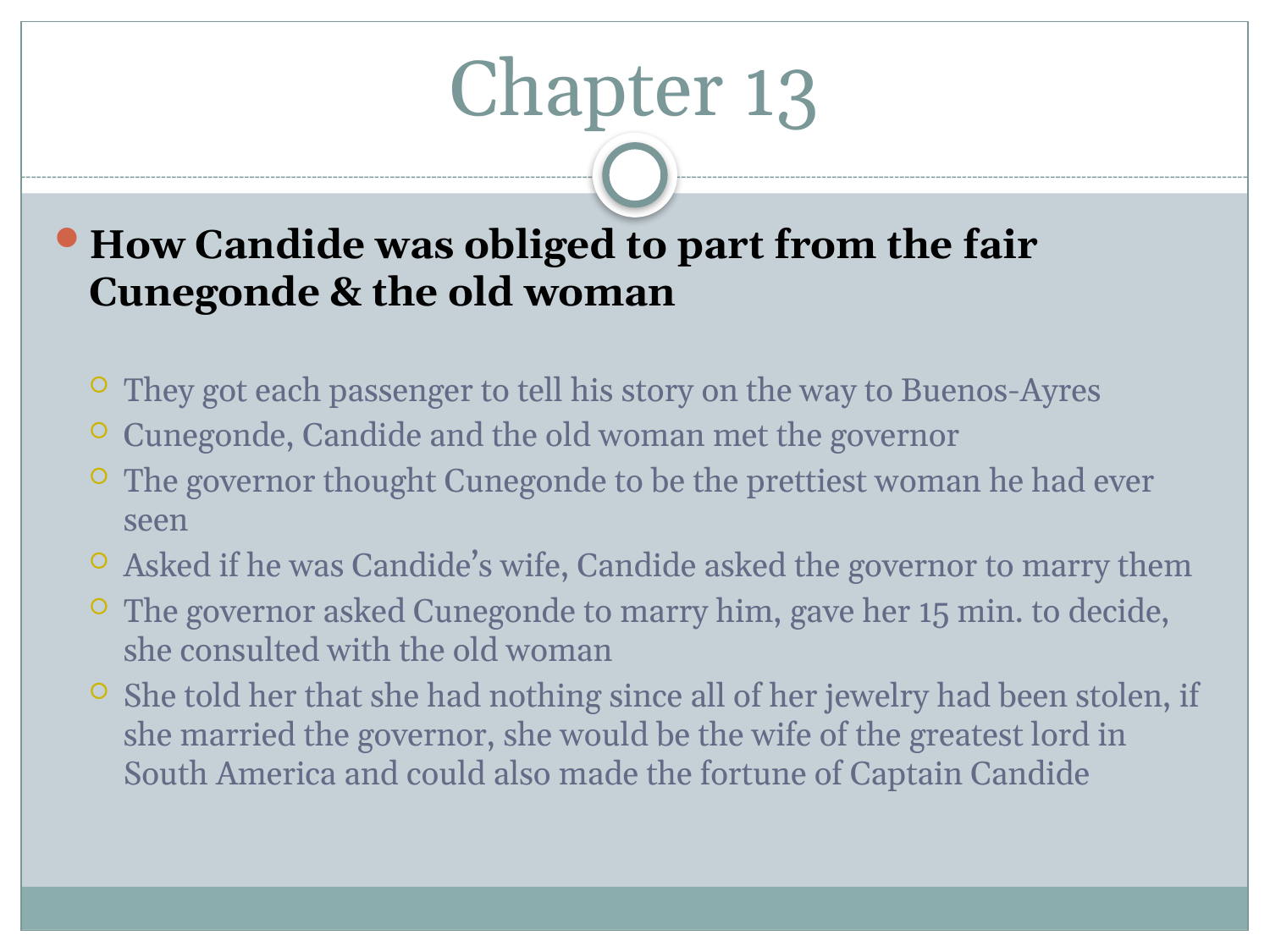

# Chapter 13
How Candide was obliged to part from the fair Cunegonde & the old woman
They got each passenger to tell his story on the way to Buenos-Ayres
Cunegonde, Candide and the old woman met the governor
The governor thought Cunegonde to be the prettiest woman he had ever seen
Asked if he was Candide’s wife, Candide asked the governor to marry them
The governor asked Cunegonde to marry him, gave her 15 min. to decide, she consulted with the old woman
She told her that she had nothing since all of her jewelry had been stolen, if she married the governor, she would be the wife of the greatest lord in South America and could also made the fortune of Captain Candide